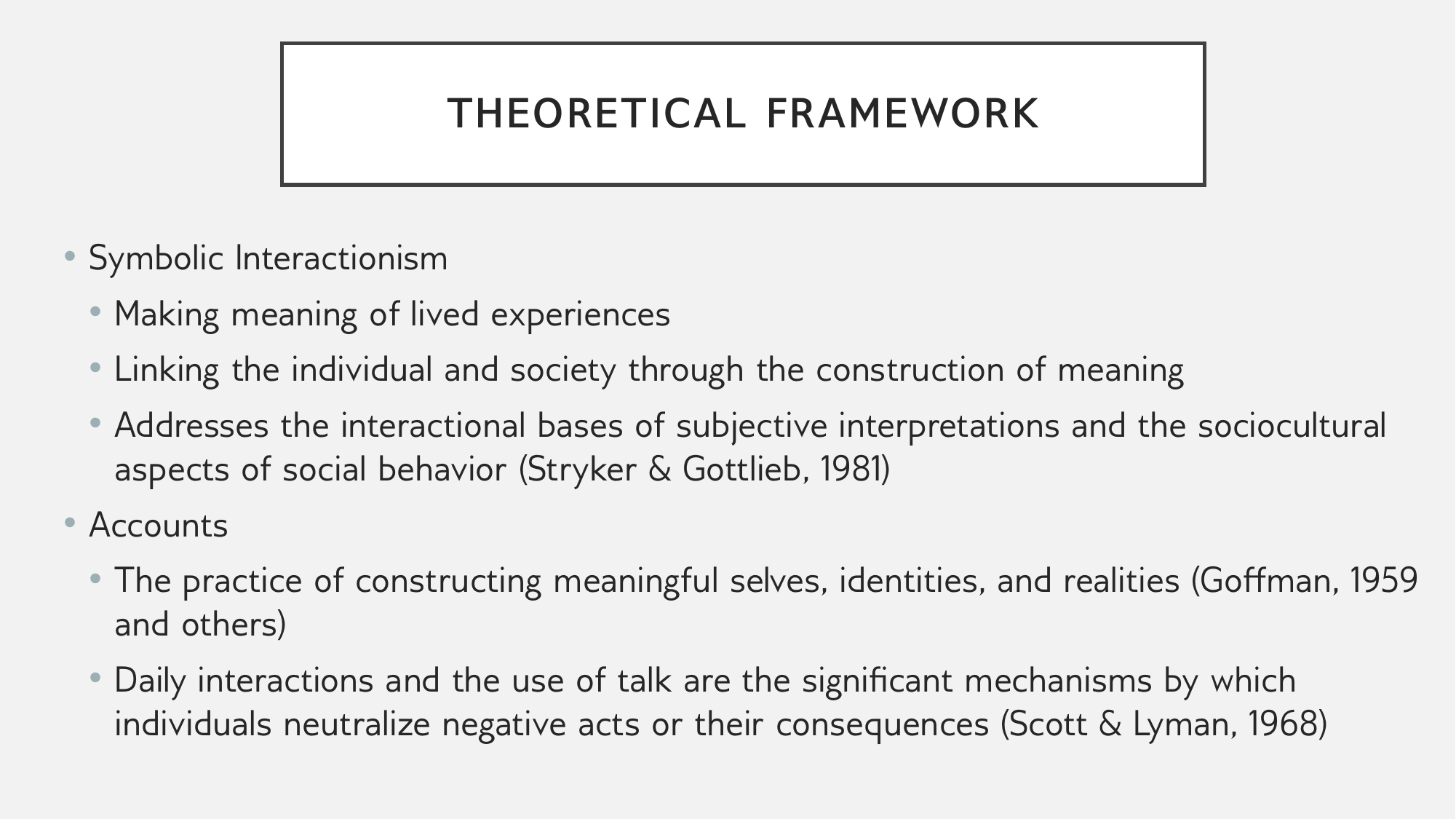

# Theoretical Framework
Symbolic Interactionism
Making meaning of lived experiences
Linking the individual and society through the construction of meaning
Addresses the interactional bases of subjective interpretations and the sociocultural aspects of social behavior (Stryker & Gottlieb, 1981)
Accounts
The practice of constructing meaningful selves, identities, and realities (Goffman, 1959 and others)
Daily interactions and the use of talk are the significant mechanisms by which individuals neutralize negative acts or their consequences (Scott & Lyman, 1968)